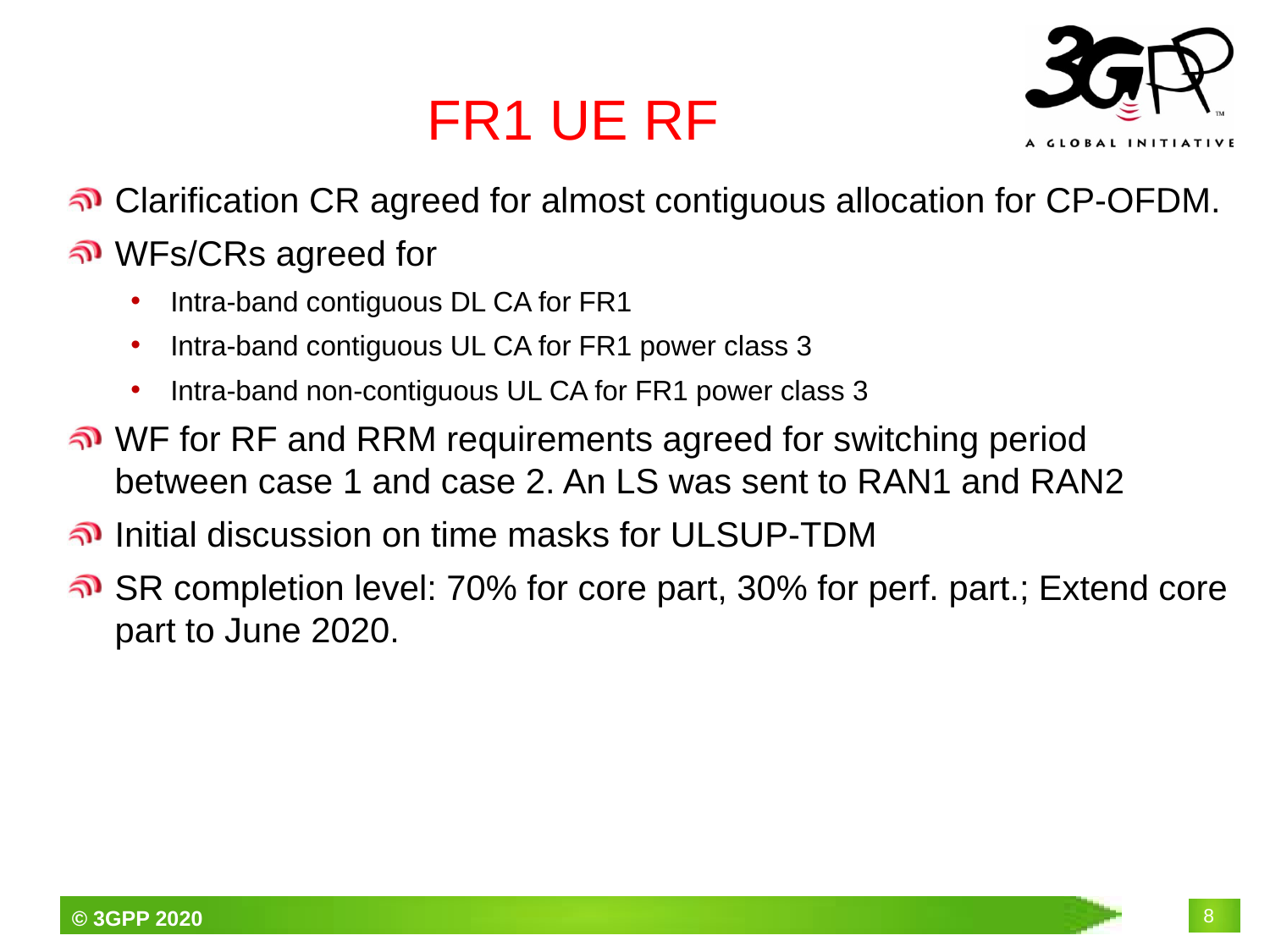

# FR1 UE RF
Clarification CR agreed for almost contiguous allocation for CP-OFDM.
WFs/CRs agreed for
Intra-band contiguous DL CA for FR1
Intra-band contiguous UL CA for FR1 power class 3
Intra-band non-contiguous UL CA for FR1 power class 3
WF for RF and RRM requirements agreed for switching period between case 1 and case 2. An LS was sent to RAN1 and RAN2
Initial discussion on time masks for ULSUP-TDM
SR completion level: 70% for core part, 30% for perf. part.; Extend core part to June 2020.

8